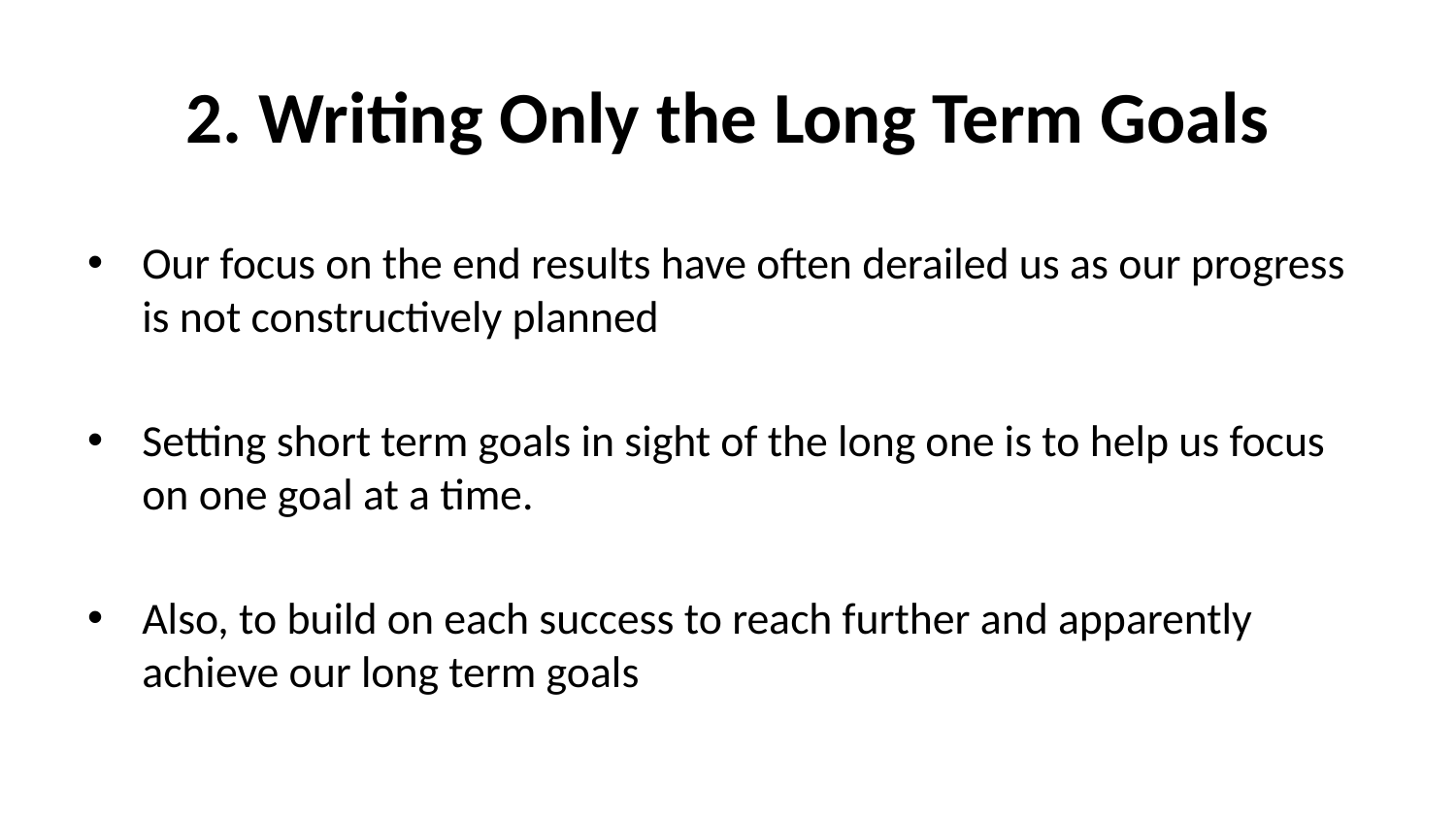

# 2. Writing Only the Long Term Goals
Our focus on the end results have often derailed us as our progress is not constructively planned

Setting short term goals in sight of the long one is to help us focus on one goal at a time.

Also, to build on each success to reach further and apparently achieve our long term goals